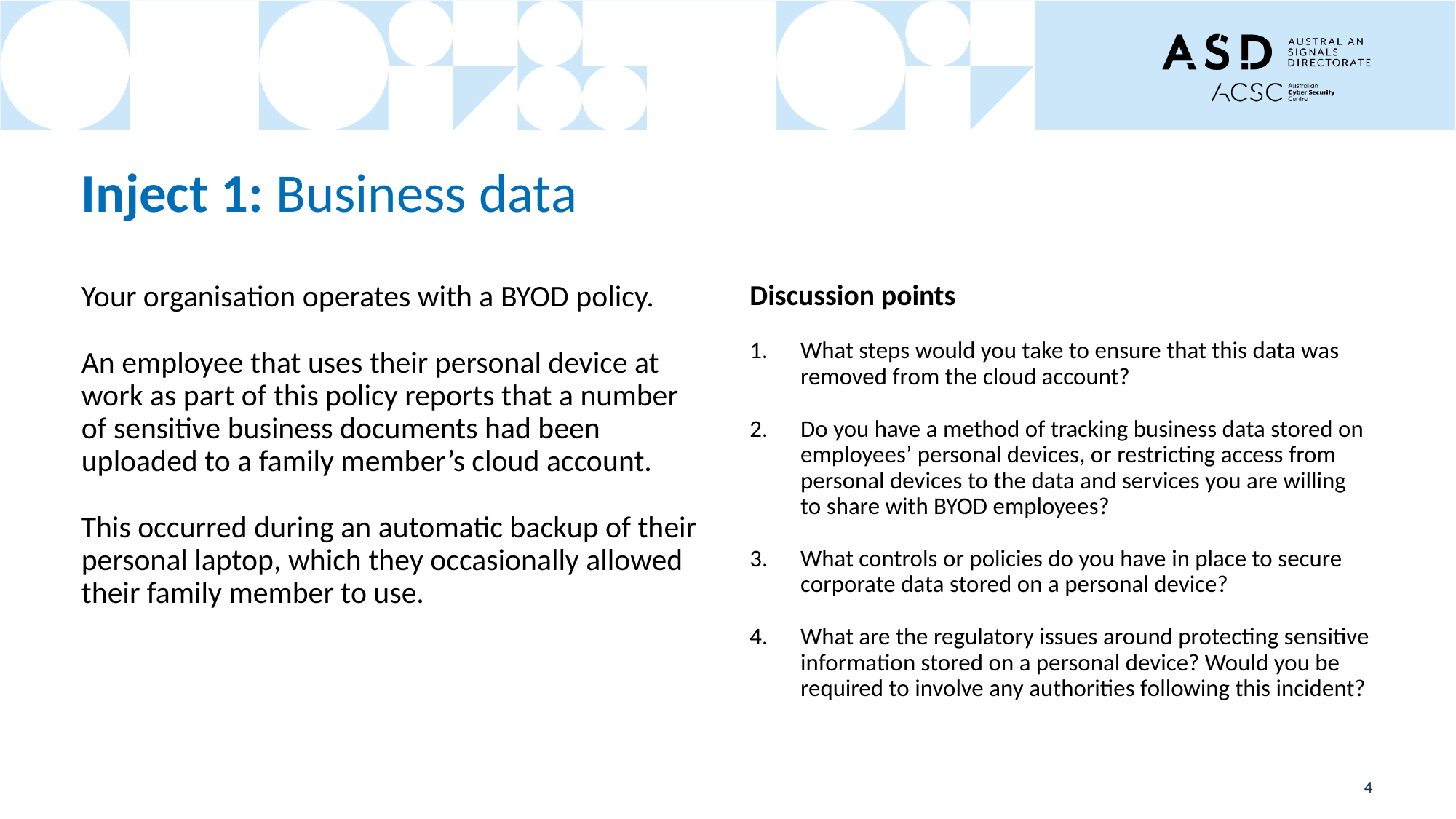

# Inject 1: Business data
Your organisation operates with a BYOD policy.
An employee that uses their personal device at work as part of this policy reports that a number of sensitive business documents had been uploaded to a family member’s cloud account.
This occurred during an automatic backup of their personal laptop, which they occasionally allowed their family member to use.
Discussion points
What steps would you take to ensure that this data was removed from the cloud account?
Do you have a method of tracking business data stored on employees’ personal devices, or restricting access from personal devices to the data and services you are willing to share with BYOD employees?
What controls or policies do you have in place to secure corporate data stored on a personal device?
What are the regulatory issues around protecting sensitive information stored on a personal device? Would you be required to involve any authorities following this incident?
4